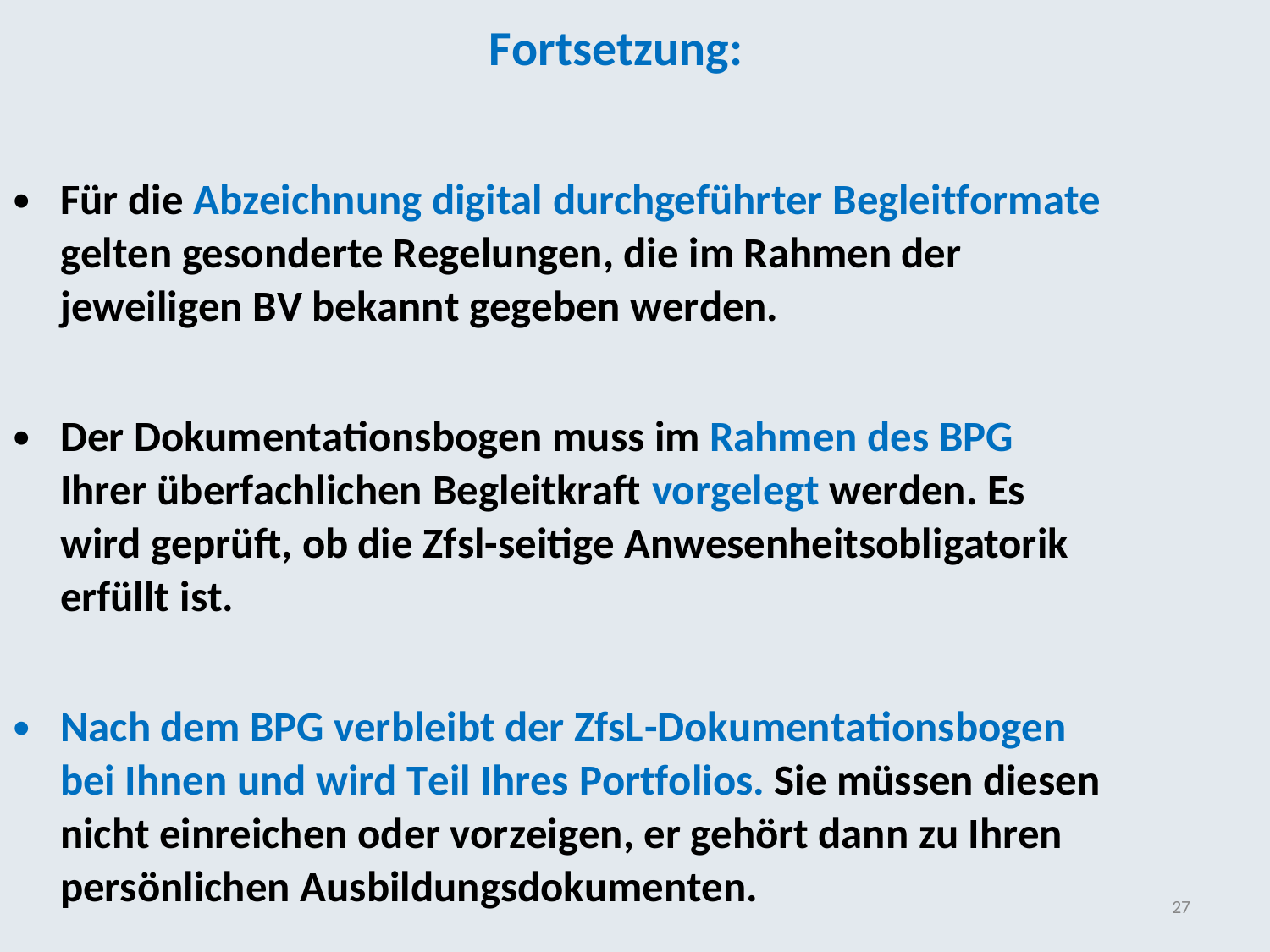

Fortsetzung:
•
Für die Abzeichnung digital durchgeführter Begleitformate
gelten gesonderte Regelungen, die im Rahmen der
jeweiligen BV bekannt gegeben werden.
•
Der Dokumentationsbogen muss im Rahmen des BPG
Ihrer überfachlichen Begleitkraft vorgelegt werden. Es
wird geprüft, ob die Zfsl-seitige Anwesenheitsobligatorik
erfüllt ist.
•
Nach dem BPG verbleibt der ZfsL-Dokumentationsbogen
bei Ihnen und wird Teil Ihres Portfolios. Sie müssen diesen
nicht einreichen oder vorzeigen, er gehört dann zu Ihren
persönlichen Ausbildungsdokumenten.
27